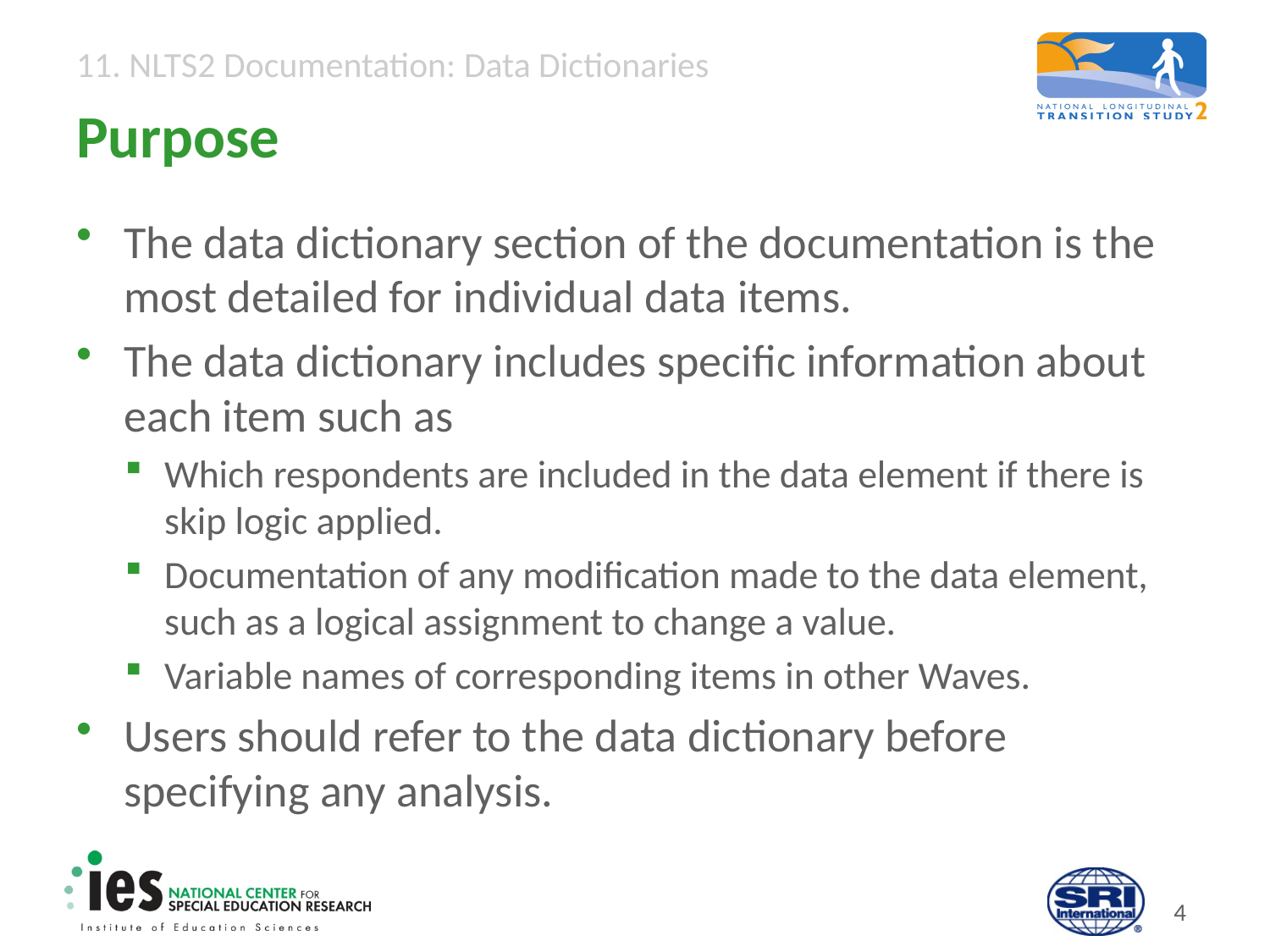

# Purpose
The data dictionary section of the documentation is the most detailed for individual data items.
The data dictionary includes specific information about each item such as
Which respondents are included in the data element if there is skip logic applied.
Documentation of any modification made to the data element, such as a logical assignment to change a value.
Variable names of corresponding items in other Waves.
Users should refer to the data dictionary before specifying any analysis.

4